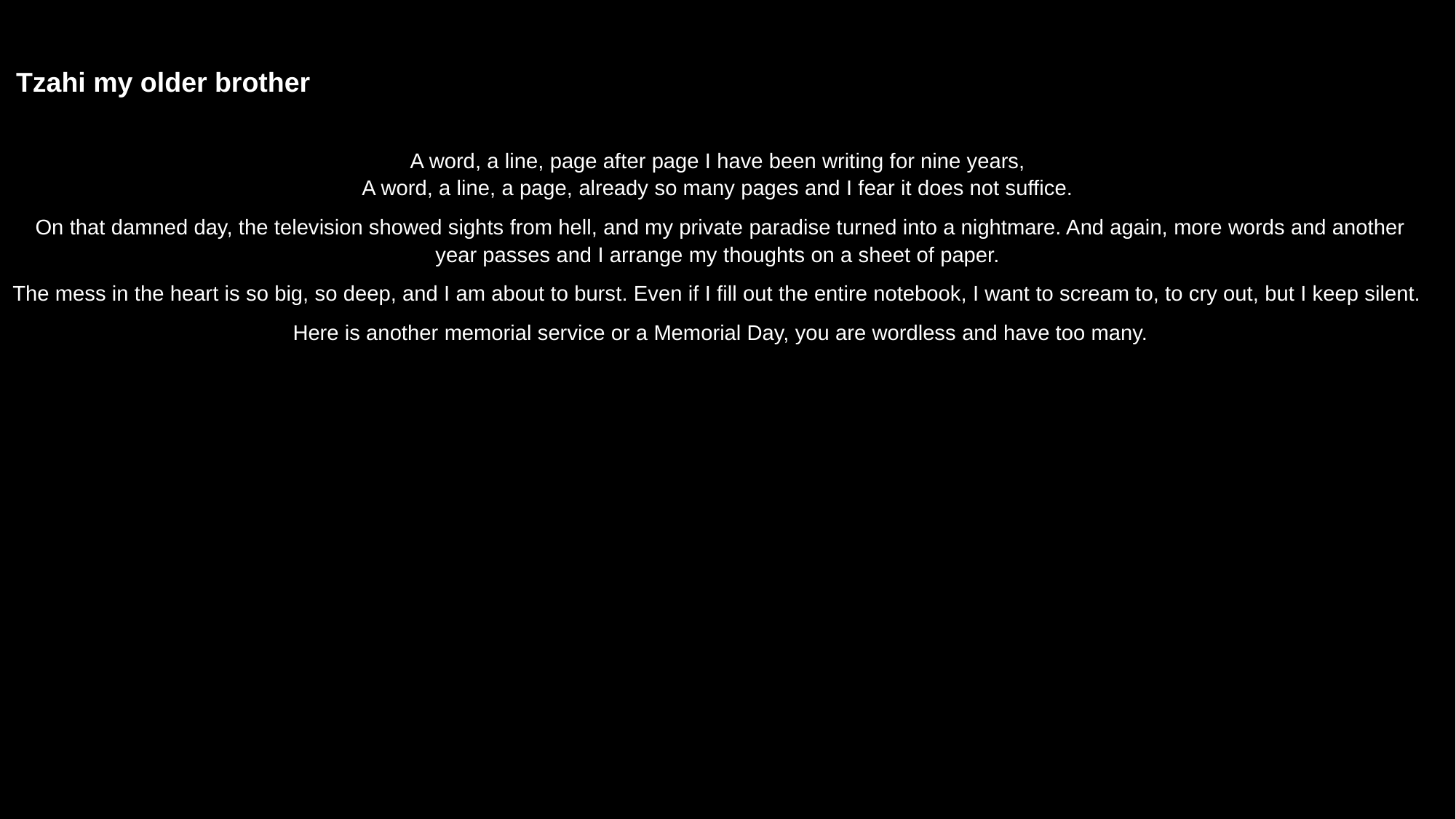

Tzahi my older brother

A word, a line, page after page I have been writing for nine years,
A word, a line, a page, already so many pages and I fear it does not suffice.
 On that damned day, the television showed sights from hell, and my private paradise turned into a nightmare. And again, more words and another year passes and I arrange my thoughts on a sheet of paper.
The mess in the heart is so big, so deep, and I am about to burst. Even if I fill out the entire notebook, I want to scream to, to cry out, but I keep silent.
 Here is another memorial service or a Memorial Day, you are wordless and have too many.